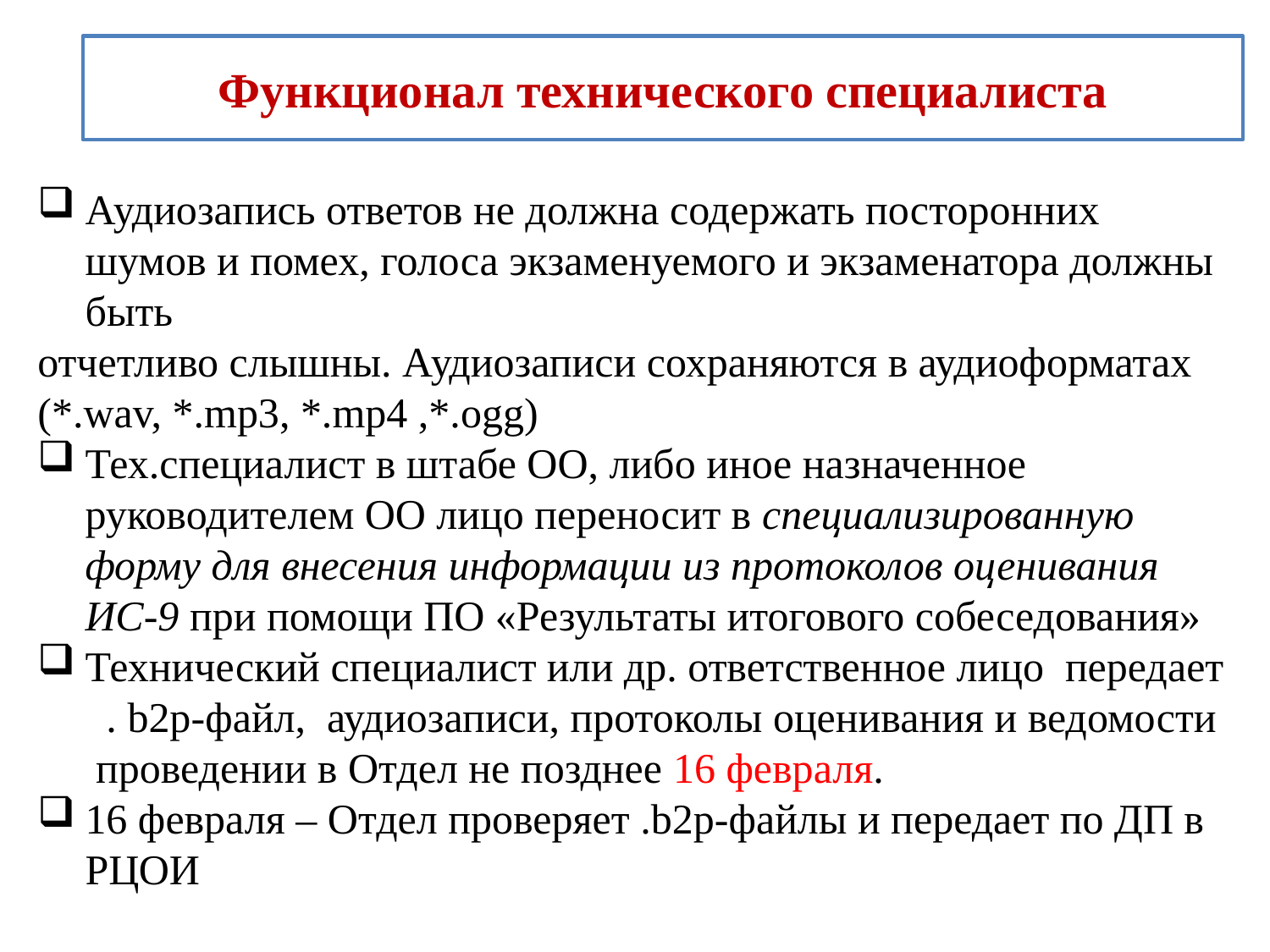

Функционал технического специалиста
Аудиозапись ответов не должна содержать посторонних шумов и помех, голоса экзаменуемого и экзаменатора должны быть
отчетливо слышны. Аудиозаписи сохраняются в аудиоформатах
(*.wav, *.mp3, *.mp4 ,*.ogg)
Тех.специалист в штабе ОО, либо иное назначенное руководителем ОО лицо переносит в специализированную форму для внесения информации из протоколов оценивания ИС-9 при помощи ПО «Результаты итогового собеседования»
Технический специалист или др. ответственное лицо  передает   . b2p-файл,  аудиозаписи, протоколы оценивания и ведомости   проведении в Отдел не позднее 16 февраля.
16 февраля – Отдел проверяет .b2p-файлы и передает по ДП в  РЦОИ